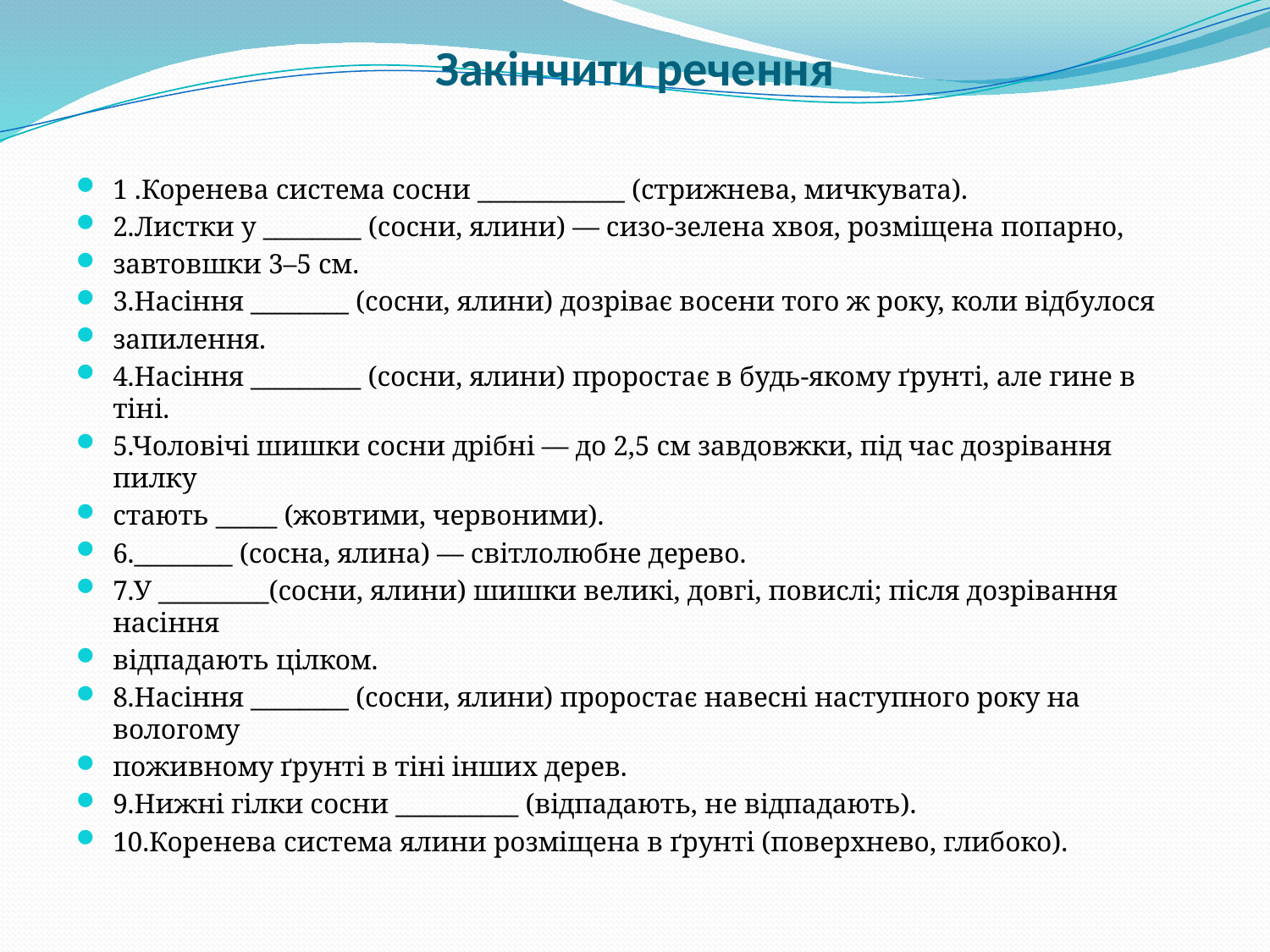

# Закінчити речення
1 .Коренева система сосни ____________ (стрижнева, мичкувата).
2.Листки у ________ (сосни, ялини) — сизо-зелена хвоя, розміщена попарно,
завтовшки 3–5 см.
3.Насіння ________ (сосни, ялини) дозріває восени того ж року, коли відбулося
запилення.
4.Насіння _________ (сосни, ялини) проростає в будь-якому ґрунті, але гине в тіні.
5.Чоловічі шишки сосни дрібні — до 2,5 см завдовжки, під час дозрівання пилку
стають _____ (жовтими, червоними).
6.________ (сосна, ялина) — світлолюбне дерево.
7.У _________(сосни, ялини) шишки великі, довгі, повислі; після дозрівання насіння
відпадають цілком.
8.Насіння ________ (сосни, ялини) проростає навесні наступного року на вологому
поживному ґрунті в тіні інших дерев.
9.Нижні гілки сосни __________ (відпадають, не відпадають).
10.Коренева система ялини розміщена в ґрунті (поверхнево, глибоко).